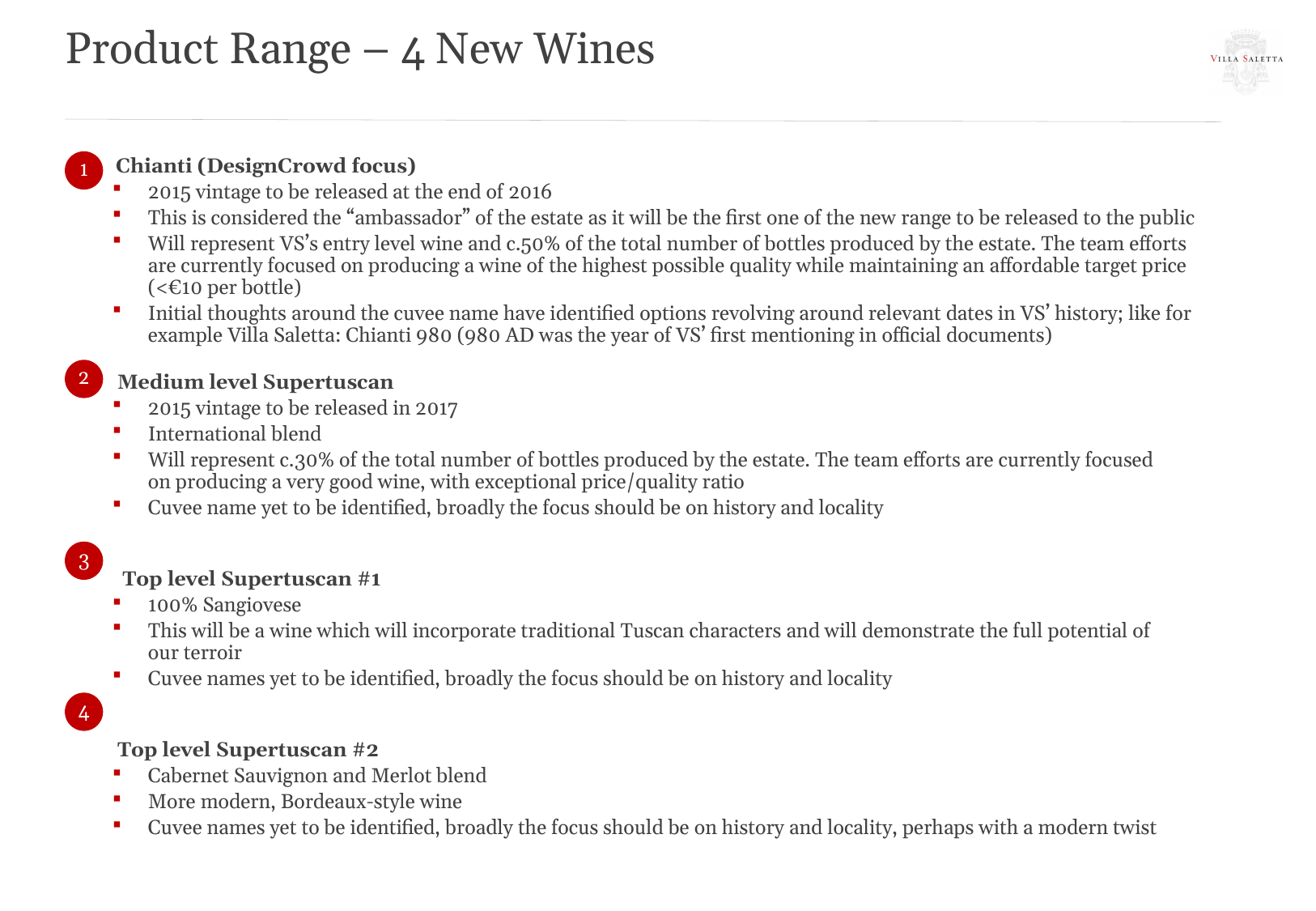

Product Range – 4 New Wines
        Chianti (DesignCrowd focus)
2015 vintage to be released at the end of 2016
This is considered the “ambassador” of the estate as it will be the first one of the new range to be released to the public
Will represent VS’s entry level wine and c.50% of the total number of bottles produced by the estate. The team efforts are currently focused on producing a wine of the highest possible quality while maintaining an affordable target price (<€10 per bottle)
Initial thoughts around the cuvee name have identified options revolving around relevant dates in VS’ history; like for example Villa Saletta: Chianti 980 (980 AD was the year of VS’ first mentioning in official documents)
1
2
        Medium level Supertuscan
2015 vintage to be released in 2017
International blend
Will represent c.30% of the total number of bottles produced by the estate. The team efforts are currently focused on producing a very good wine, with exceptional price/quality ratio
Cuvee name yet to be identified, broadly the focus should be on history and locality

         Top level Supertuscan #1
100% Sangiovese
This will be a wine which will incorporate traditional Tuscan characters and will demonstrate the full potential of our terroir
Cuvee names yet to be identified, broadly the focus should be on history and locality

        Top level Supertuscan #2
Cabernet Sauvignon and Merlot blend
More modern, Bordeaux-style wine
Cuvee names yet to be identified, broadly the focus should be on history and locality, perhaps with a modern twist
3
4